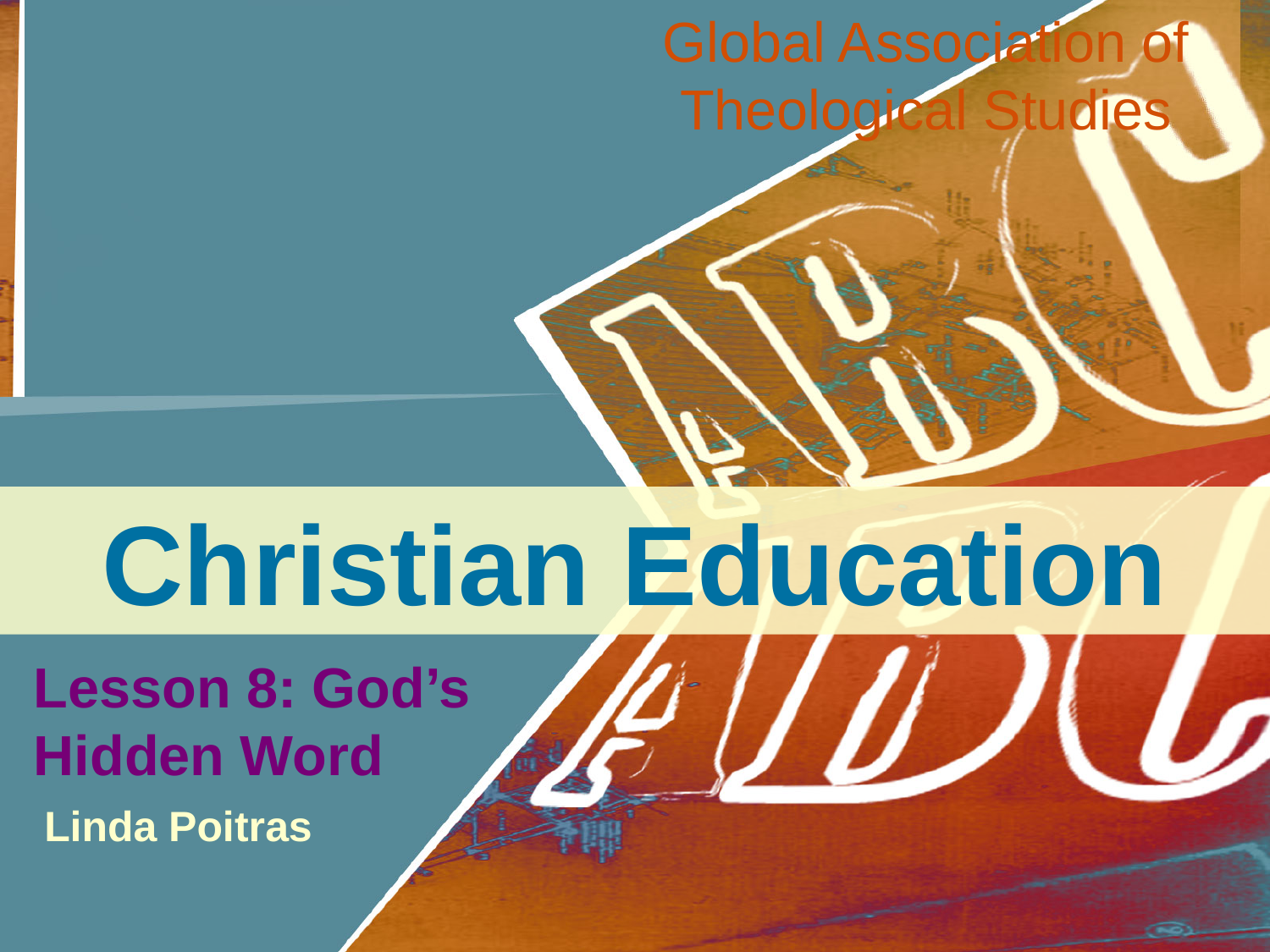

Global Association of Theological Studies
Christian Education
Lesson 8: God’s Hidden Word
Linda Poitras